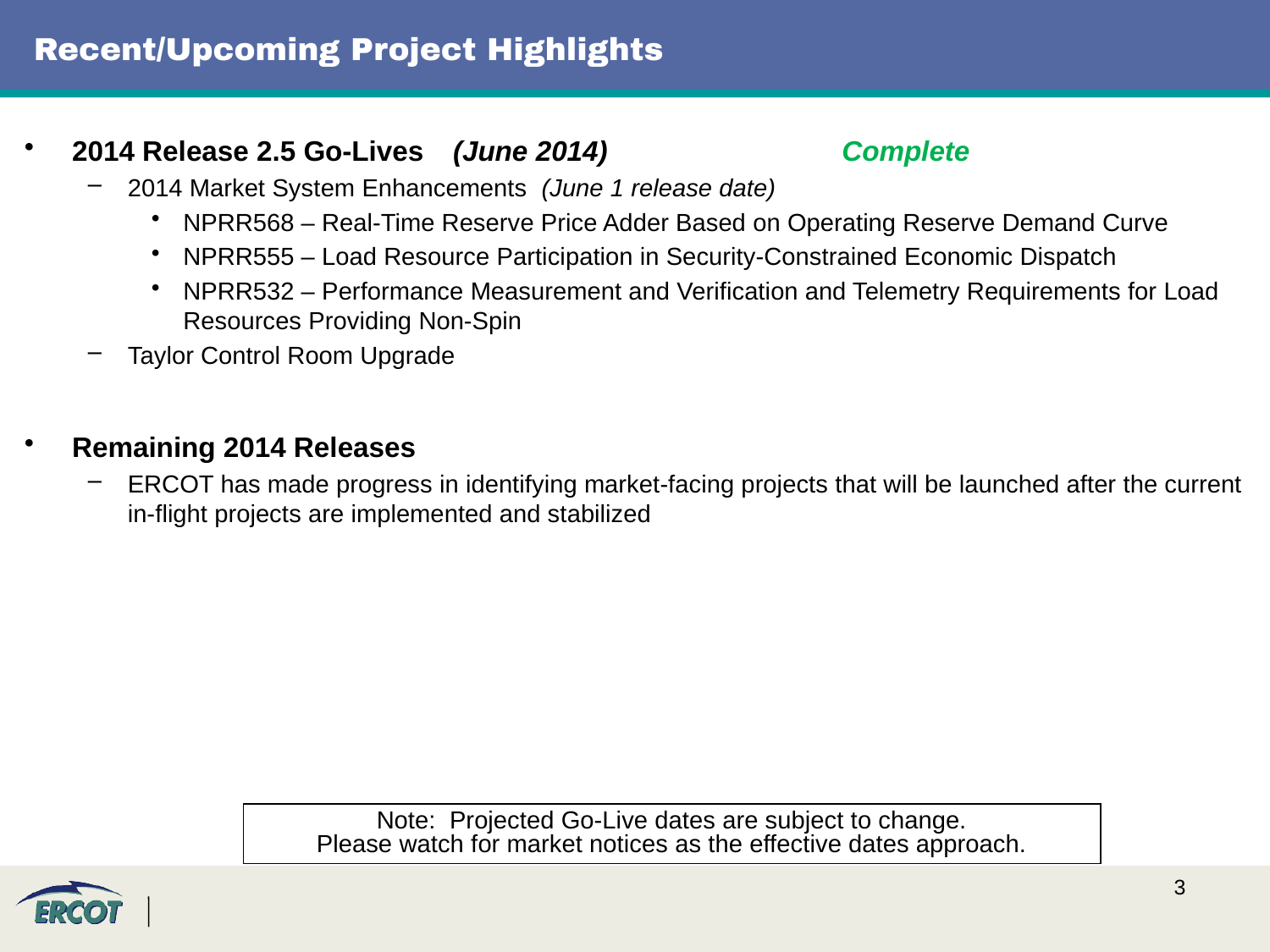

# Recent/Upcoming Project Highlights
2014 Release 2.5 Go-Lives	(June 2014)		 Complete
2014 Market System Enhancements  (June 1 release date)
NPRR568 – Real-Time Reserve Price Adder Based on Operating Reserve Demand Curve
NPRR555 – Load Resource Participation in Security-Constrained Economic Dispatch
NPRR532 – Performance Measurement and Verification and Telemetry Requirements for Load Resources Providing Non-Spin
Taylor Control Room Upgrade

Remaining 2014 Releases
ERCOT has made progress in identifying market-facing projects that will be launched after the current in-flight projects are implemented and stabilized

Note:  Projected Go-Live dates are subject to change.
Please watch for market notices as the effective dates approach.